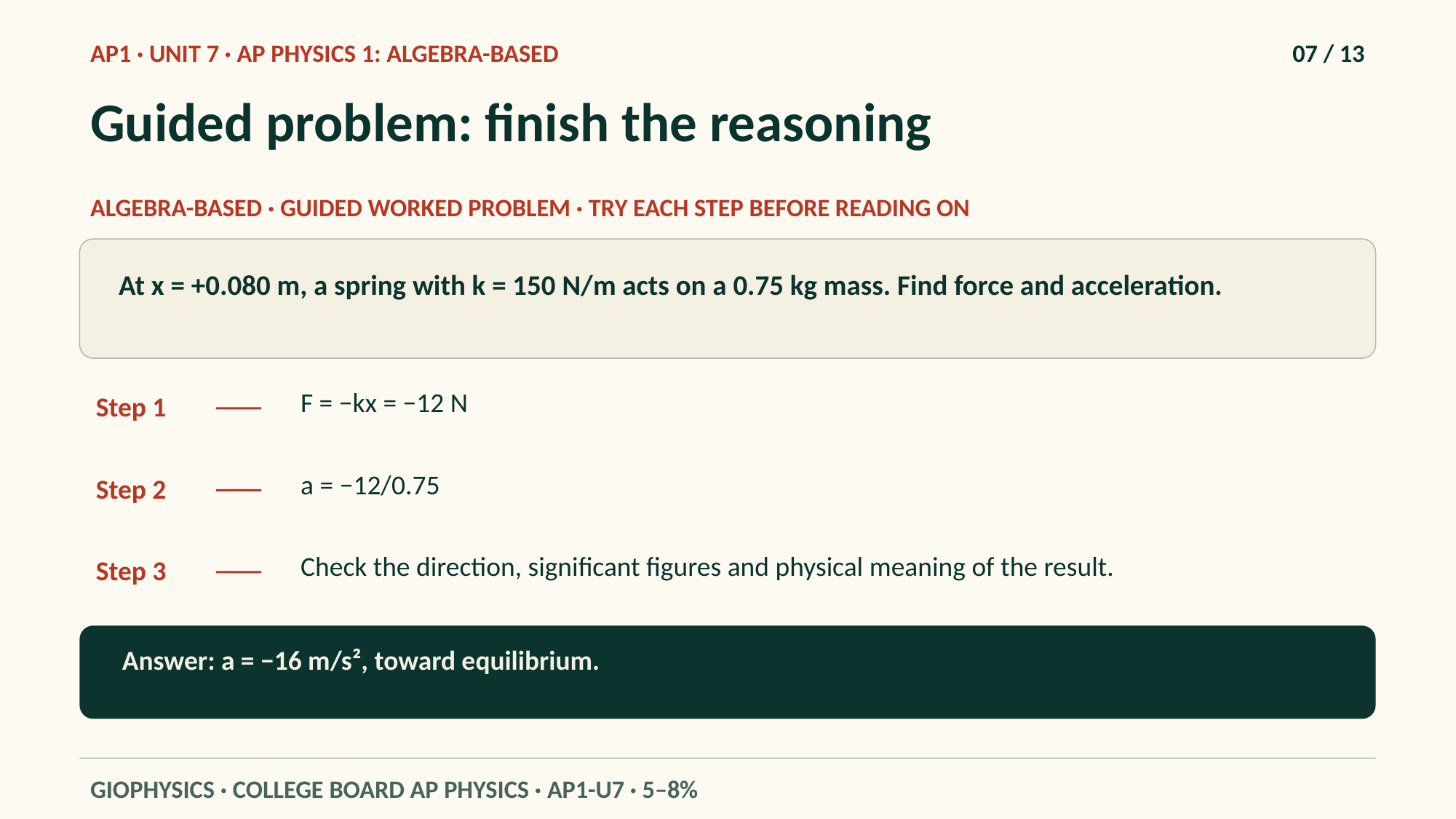

AP1 · UNIT 7 · AP PHYSICS 1: ALGEBRA-BASED
07 / 13
Guided problem: finish the reasoning
ALGEBRA-BASED · GUIDED WORKED PROBLEM · TRY EACH STEP BEFORE READING ON

At x = +0.080 m, a spring with k = 150 N/m acts on a 0.75 kg mass. Find force and acceleration.
F = −kx = −12 N
Step 1

a = −12/0.75
Step 2

Check the direction, significant figures and physical meaning of the result.
Step 3

Answer: a = −16 m/s², toward equilibrium.

GIOPHYSICS · COLLEGE BOARD AP PHYSICS · AP1-U7 · 5–8%